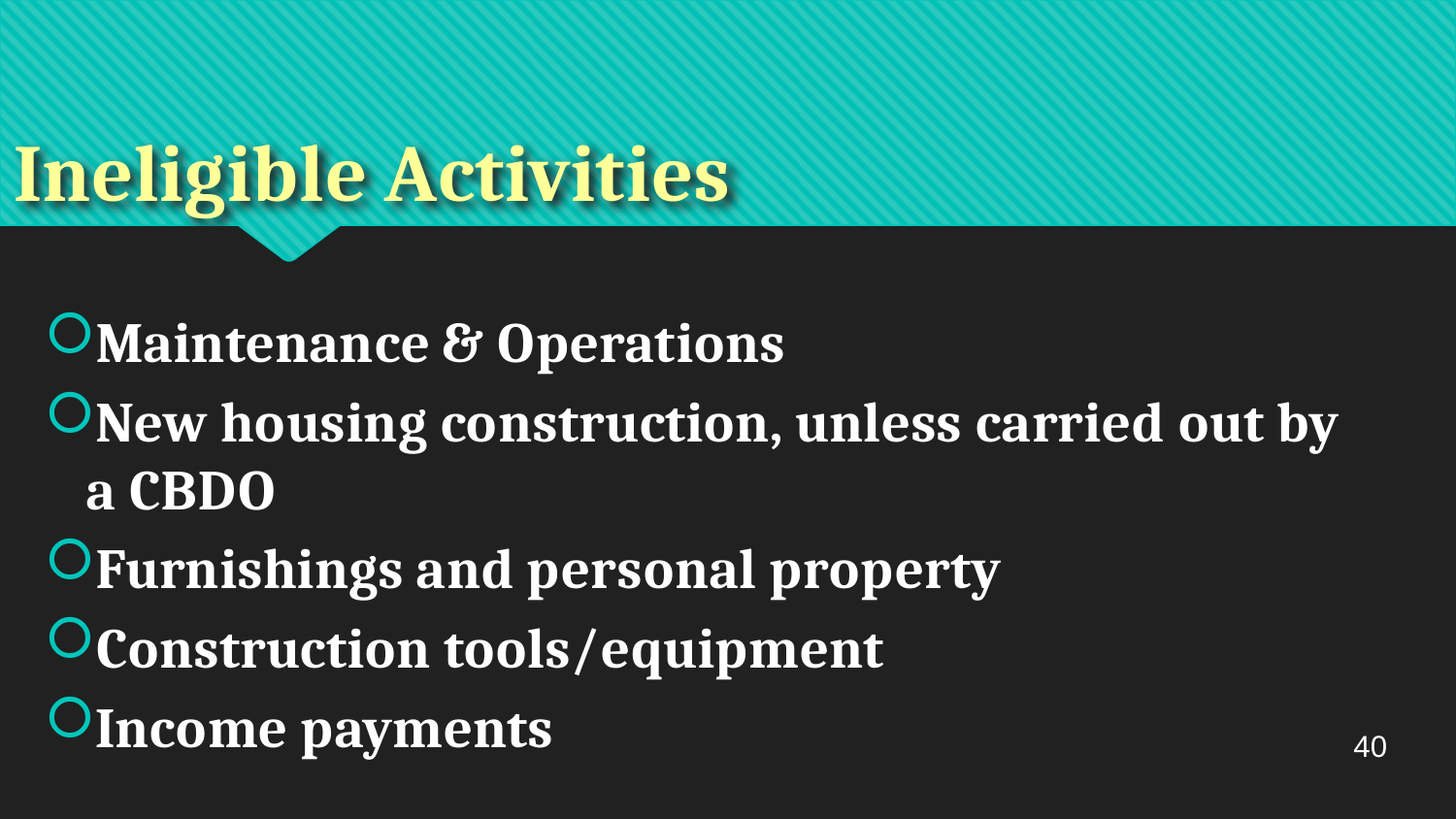

# Ineligible Activities
Maintenance & Operations
New housing construction, unless carried out by a CBDO
Furnishings and personal property
Construction tools/equipment
Income payments
40